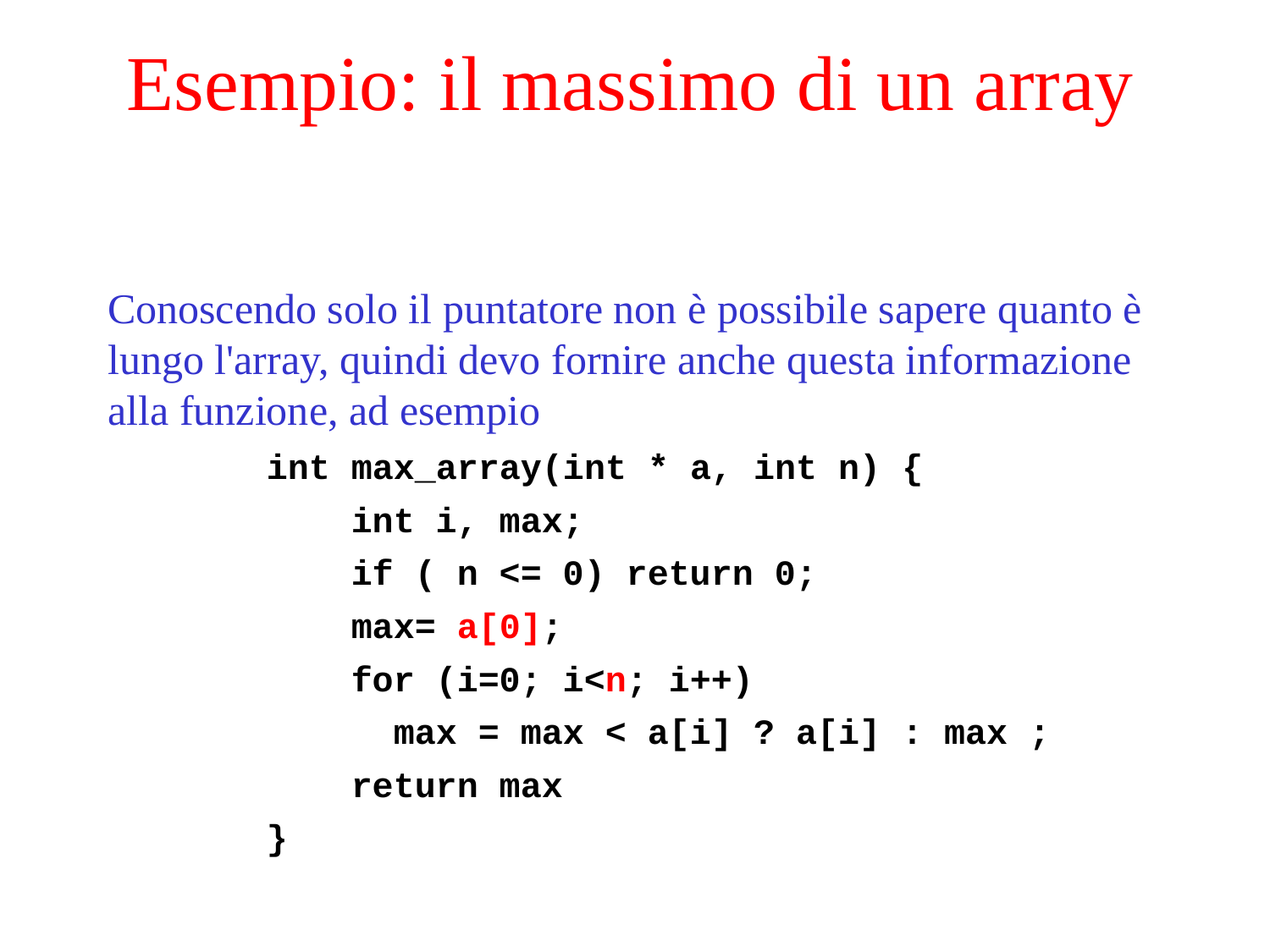

# Esempio: il massimo di un array
Conoscendo solo il puntatore non è possibile sapere quanto è lungo l'array, quindi devo fornire anche questa informazione alla funzione, ad esempio
int max_array(int * a, int n) {
    int i, max;
    if ( n <= 0) return 0;
    max= a[0];
    for (i=0; i<n; i++)
      max = max < a[i] ? a[i] : max ;
    return max
}